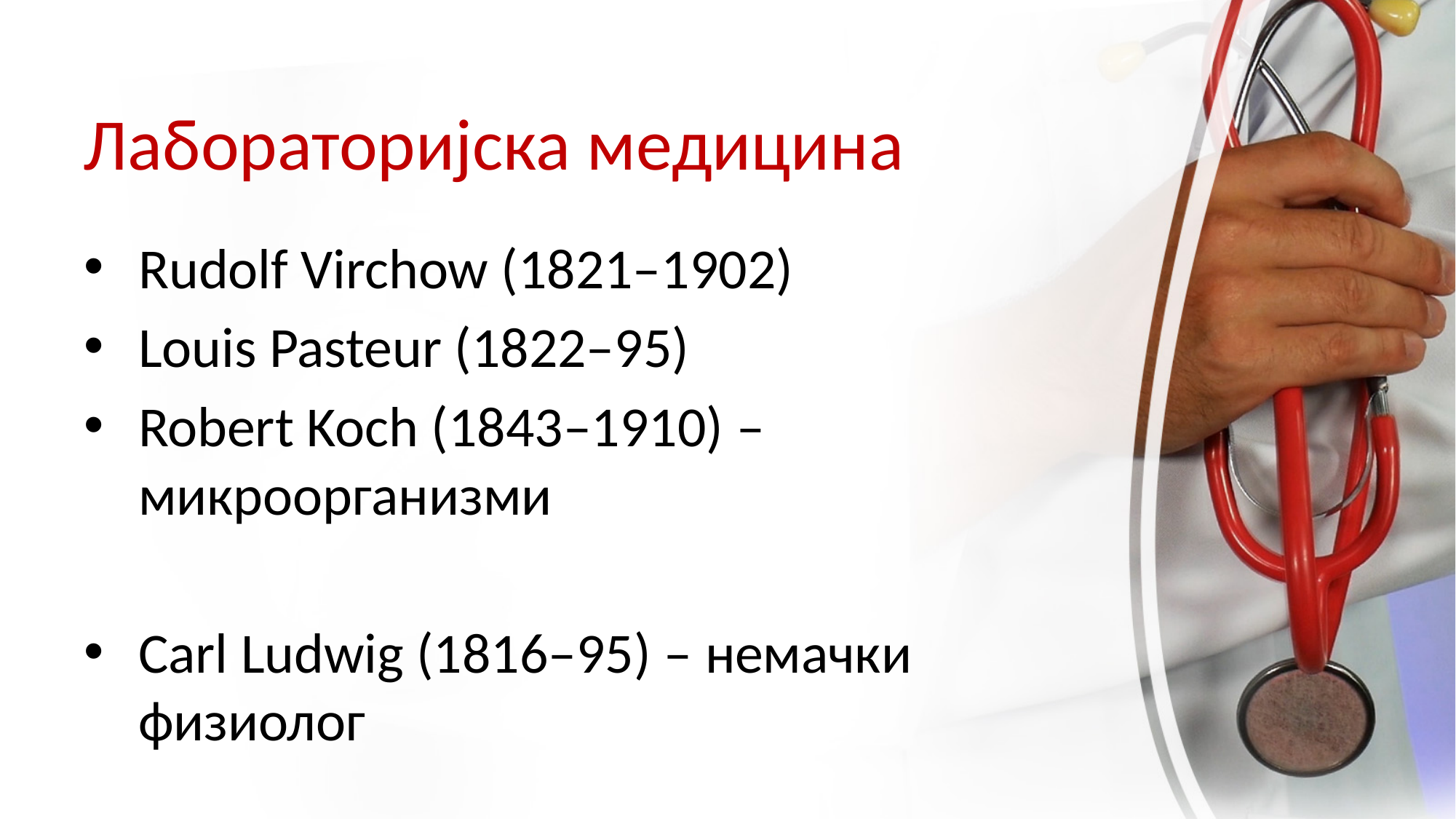

# Лабораторијска медицина
Rudolf Virchow (1821–1902)
Louis Pasteur (1822–95)
Robert Koch (1843–1910) – микроорганизми

Carl Ludwig (1816–95) – немачки физиолог